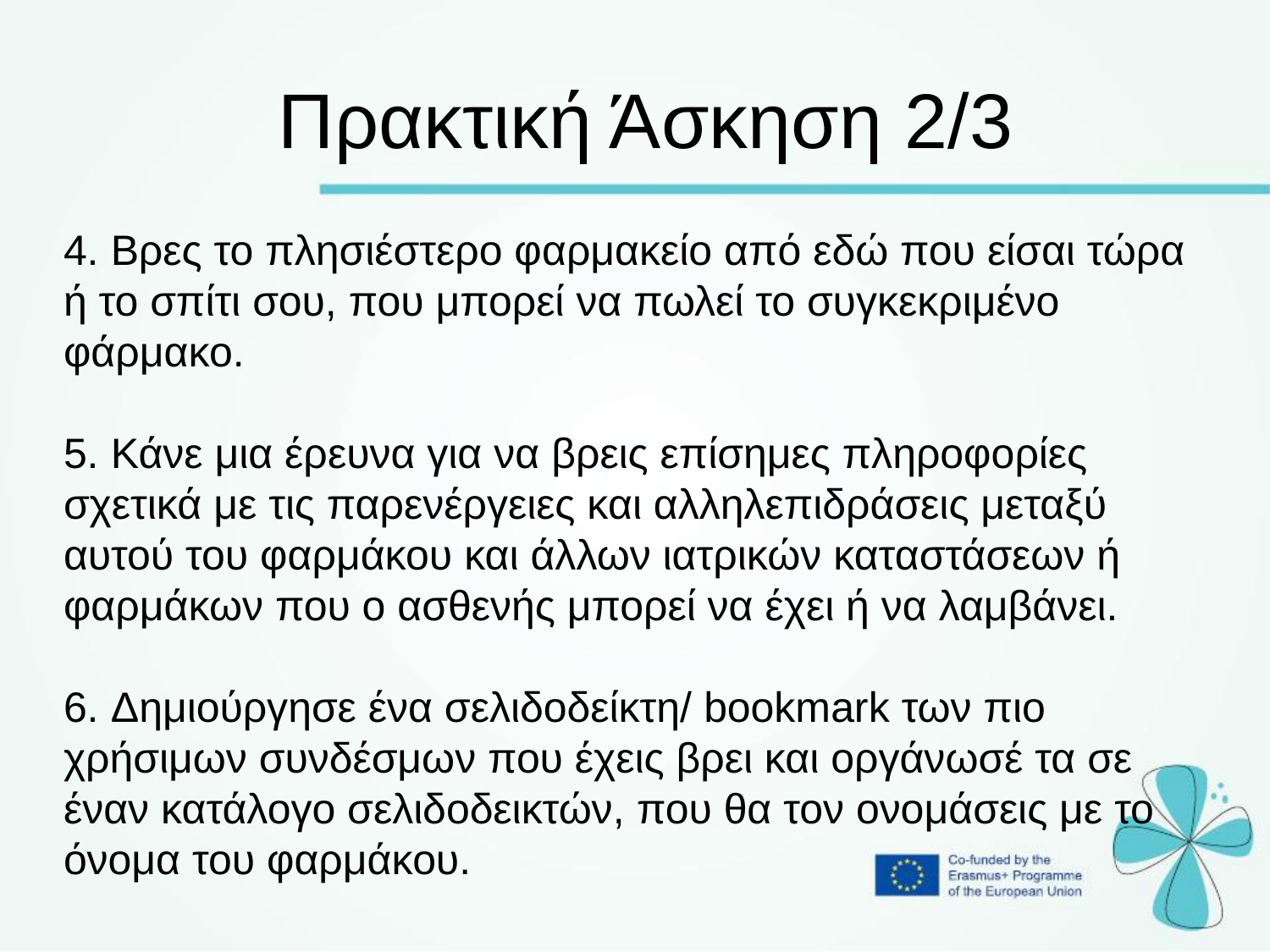

Πρακτική Άσκηση 2/3

4. Βρες το πλησιέστερο φαρμακείο από εδώ που είσαι τώρα ή το σπίτι σου, που μπορεί να πωλεί το συγκεκριμένο φάρμακο.

5. Κάνε μια έρευνα για να βρεις επίσημες πληροφορίες σχετικά με τις παρενέργειες και αλληλεπιδράσεις μεταξύ αυτού του φαρμάκου και άλλων ιατρικών καταστάσεων ή  φαρμάκων που ο ασθενής μπορεί να έχει ή να λαμβάνει.

6. Δημιούργησε ένα σελιδοδείκτη/ bookmark των πιο χρήσιμων συνδέσμων που έχεις βρει και οργάνωσέ τα σε έναν κατάλογο σελιδοδεικτών, που θα τον ονομάσεις με το όνομα του φαρμάκου.